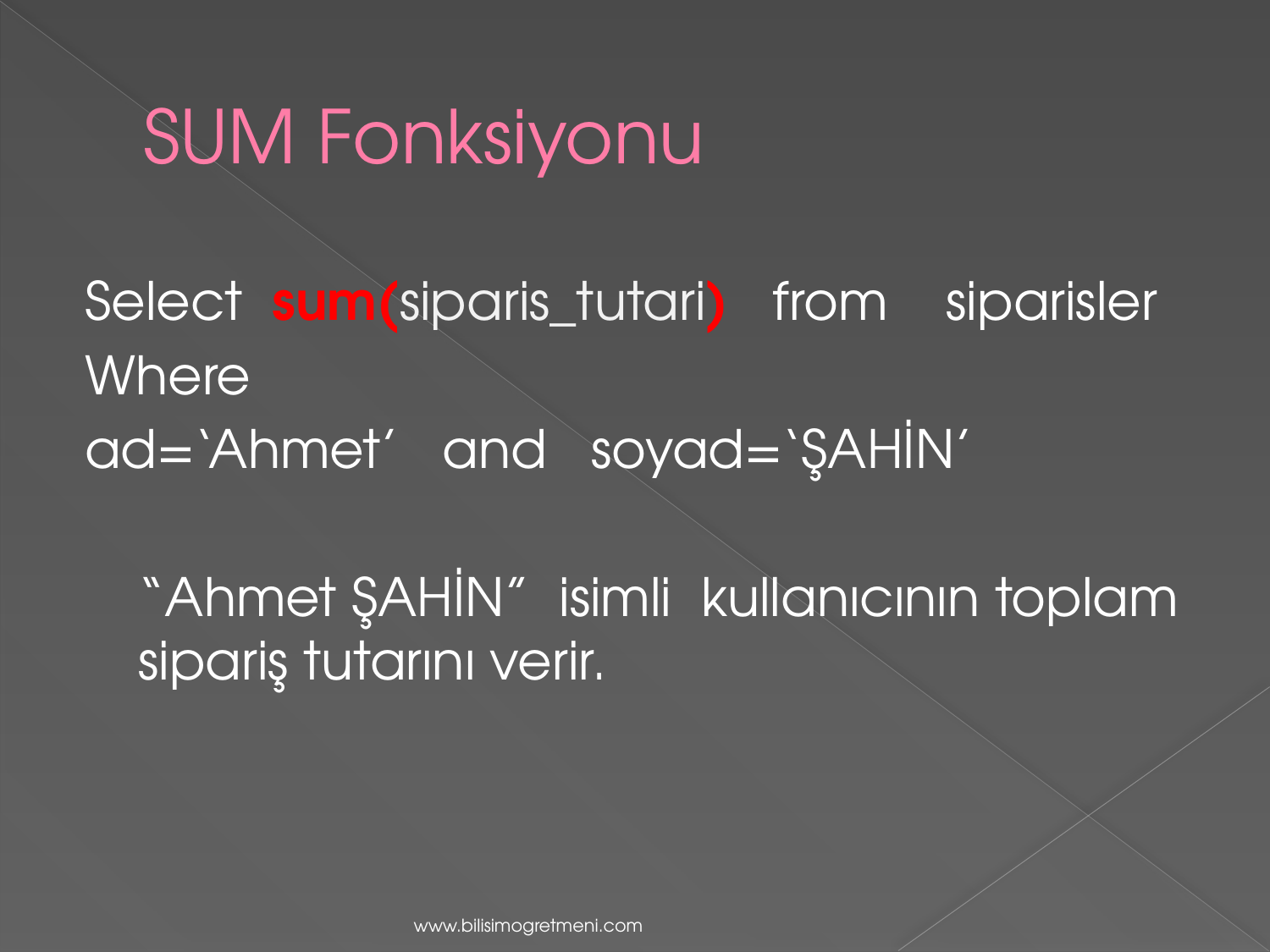

# SUM Fonksiyonu
Select  sum(siparis_tutari)   from    siparisler
Where
ad=‘Ahmet’   and   soyad=‘ŞAHİN’

	“Ahmet ŞAHİN”  isimli  kullanıcının toplam sipariş tutarını verir.
www.bilisimogretmeni.com